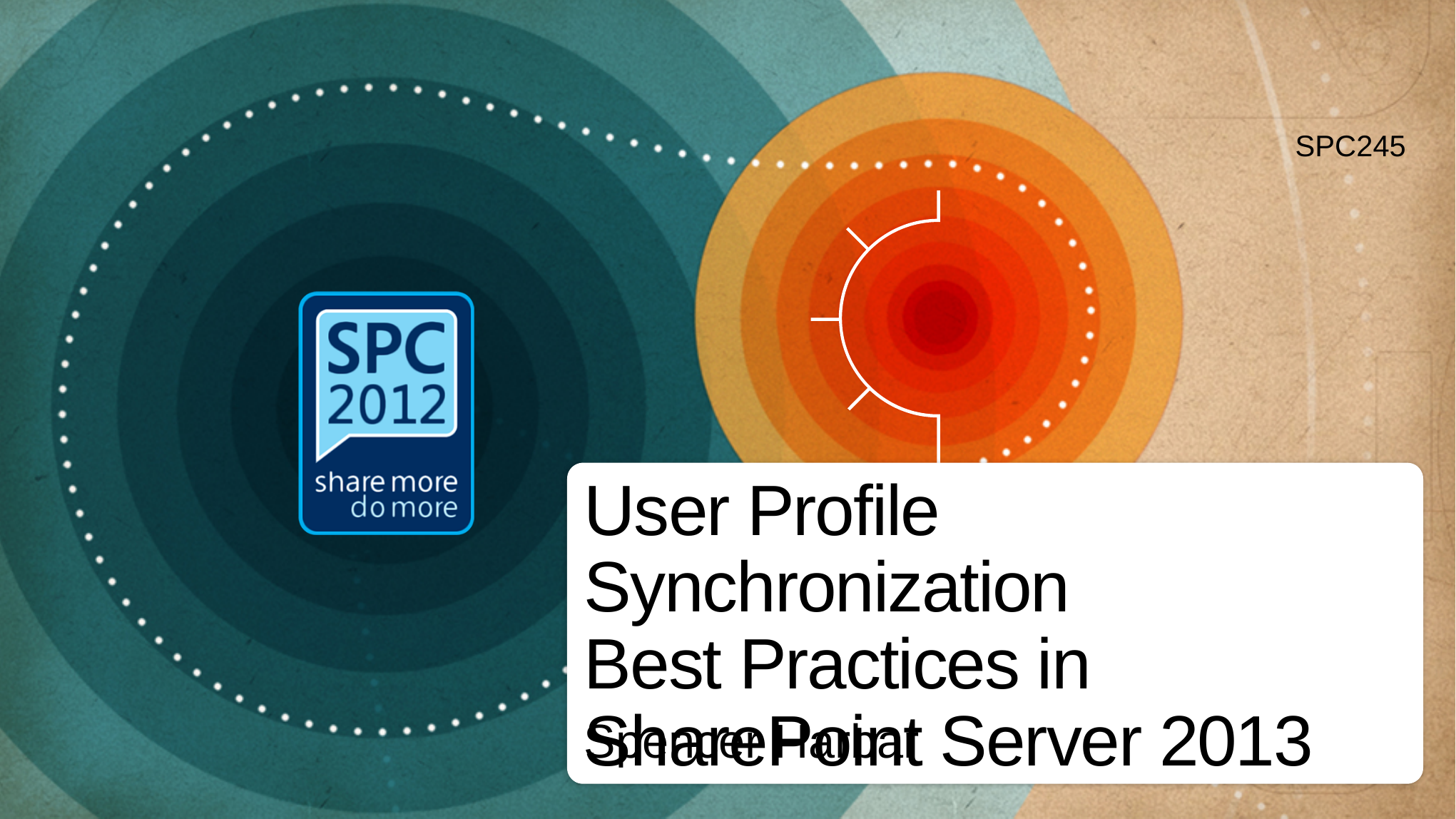

SPC245
# User Profile Synchronization Best Practices in SharePoint Server 2013
Spencer Harbar